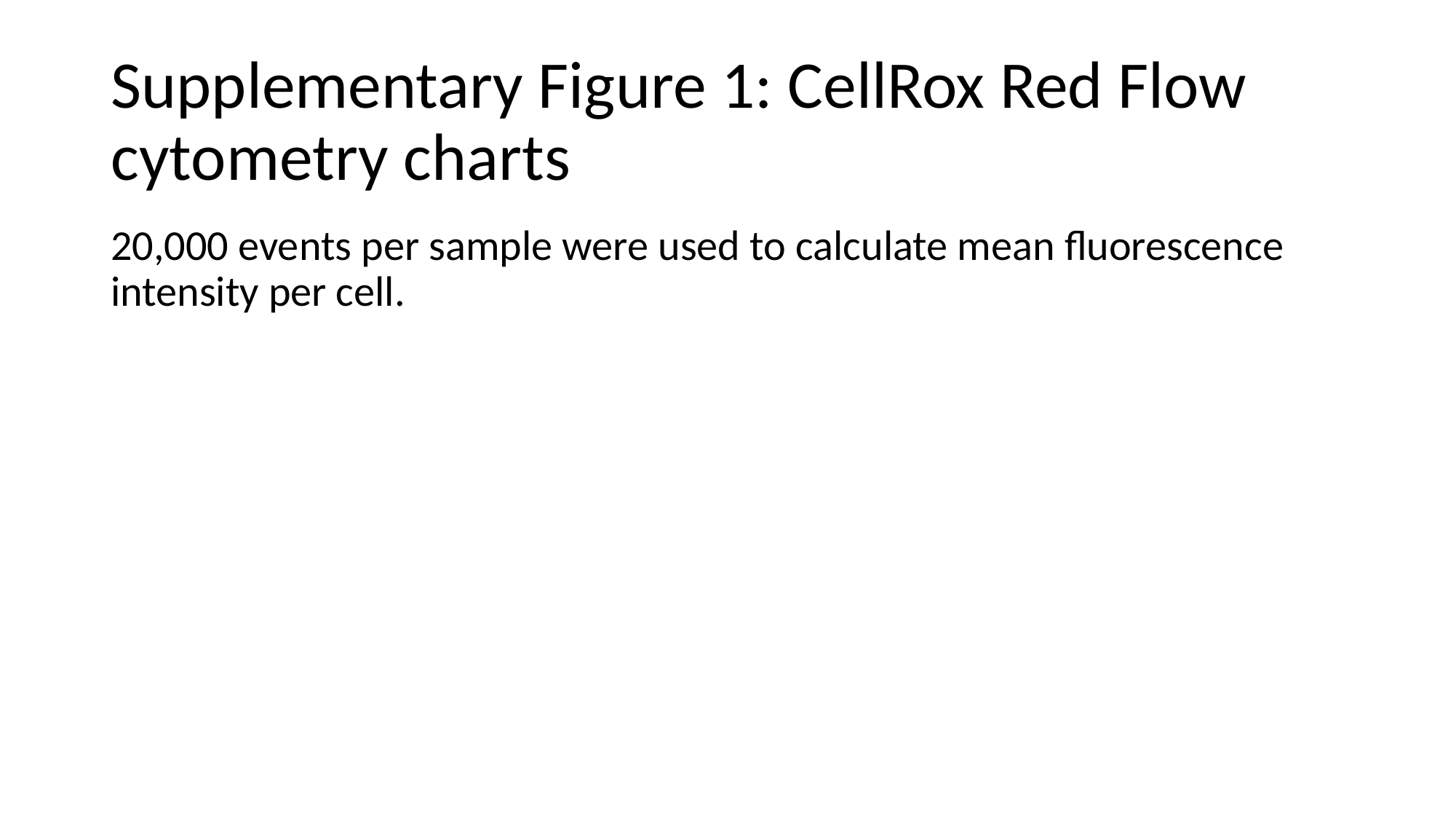

# Supplementary Figure 1: CellRox Red Flow cytometry charts
20,000 events per sample were used to calculate mean fluorescence intensity per cell.